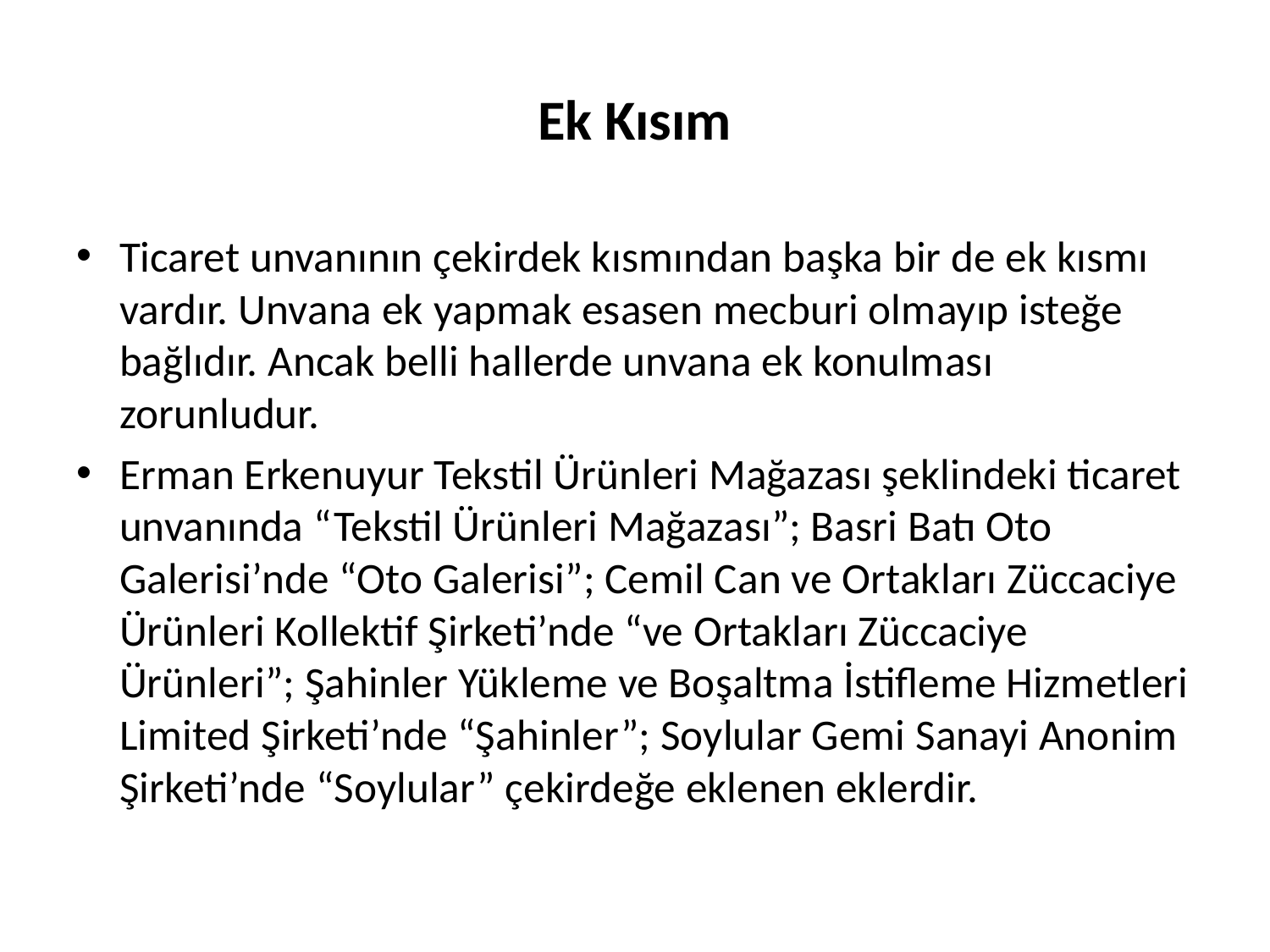

# Ek Kısım
Ticaret unvanının çekirdek kısmından başka bir de ek kısmı vardır. Unvana ek yapmak esasen mecburi olmayıp isteğe bağlıdır. Ancak belli hallerde unvana ek konulması zorunludur.
Erman Erkenuyur Tekstil Ürünleri Mağazası şeklindeki ticaret unvanında “Tekstil Ürünleri Mağazası”; Basri Batı Oto Galerisi’nde “Oto Galerisi”; Cemil Can ve Ortakları Züccaciye Ürünleri Kollektif Şirketi’nde “ve Ortakları Züccaciye Ürünleri”; Şahinler Yükleme ve Boşaltma İstifleme Hizmetleri Limited Şirketi’nde “Şahinler”; Soylular Gemi Sanayi Anonim Şirketi’nde “Soylular” çekirdeğe eklenen eklerdir.